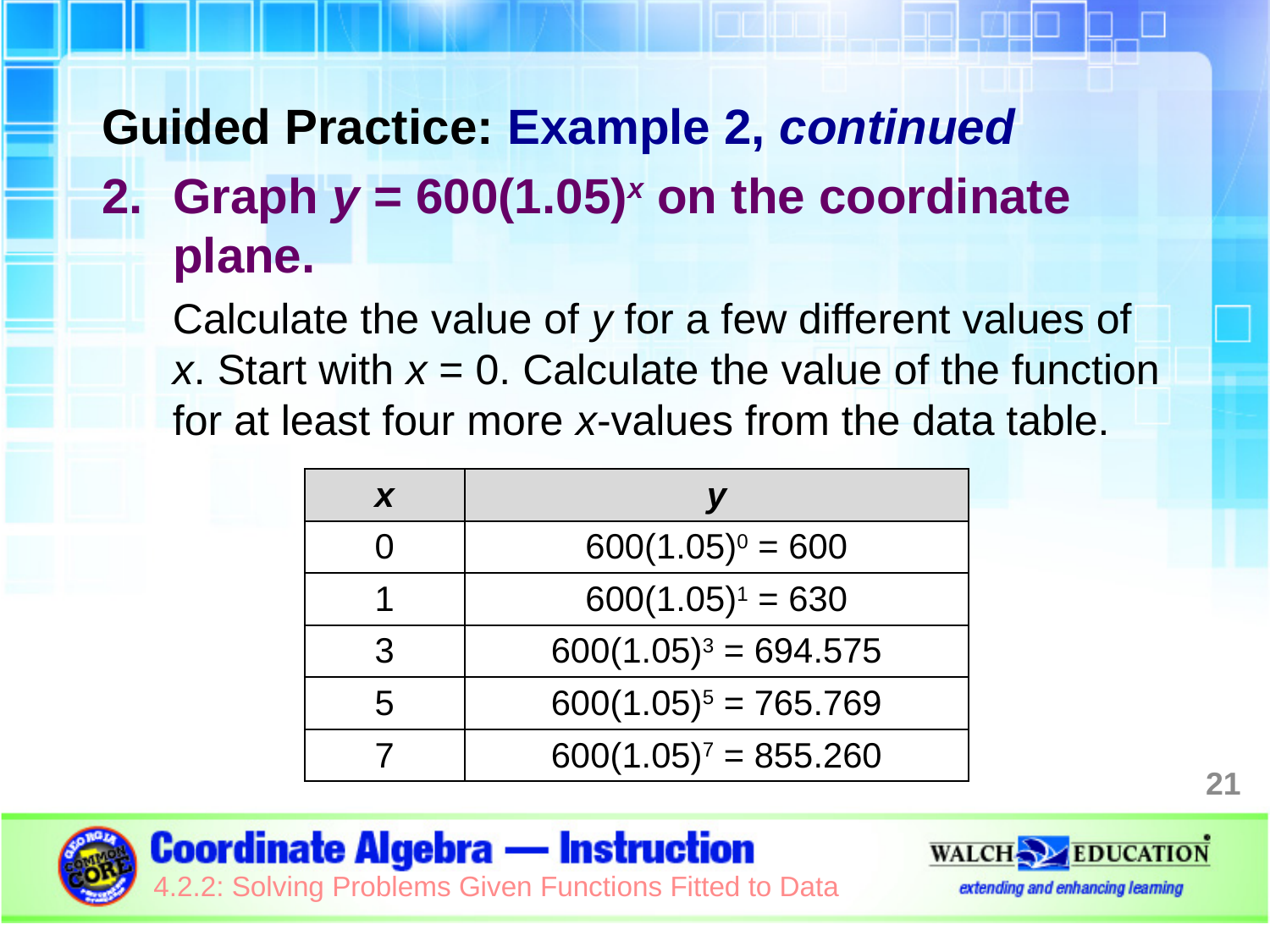

Guided Practice: Example 2, continued
Graph y = 600(1.05)x on the coordinate plane.
Calculate the value of y for a few different values of x. Start with x = 0. Calculate the value of the function for at least four more x-values from the data table.

| x | y |
| --- | --- |
| 0 | 600(1.05)0 = 600 |
| 1 | 600(1.05)1 = 630 |
| 3 | 600(1.05)3 = 694.575 |
| 5 | 600(1.05)5 = 765.769 |
| 7 | 600(1.05)7 = 855.260 |
21
4.2.2: Solving Problems Given Functions Fitted to Data